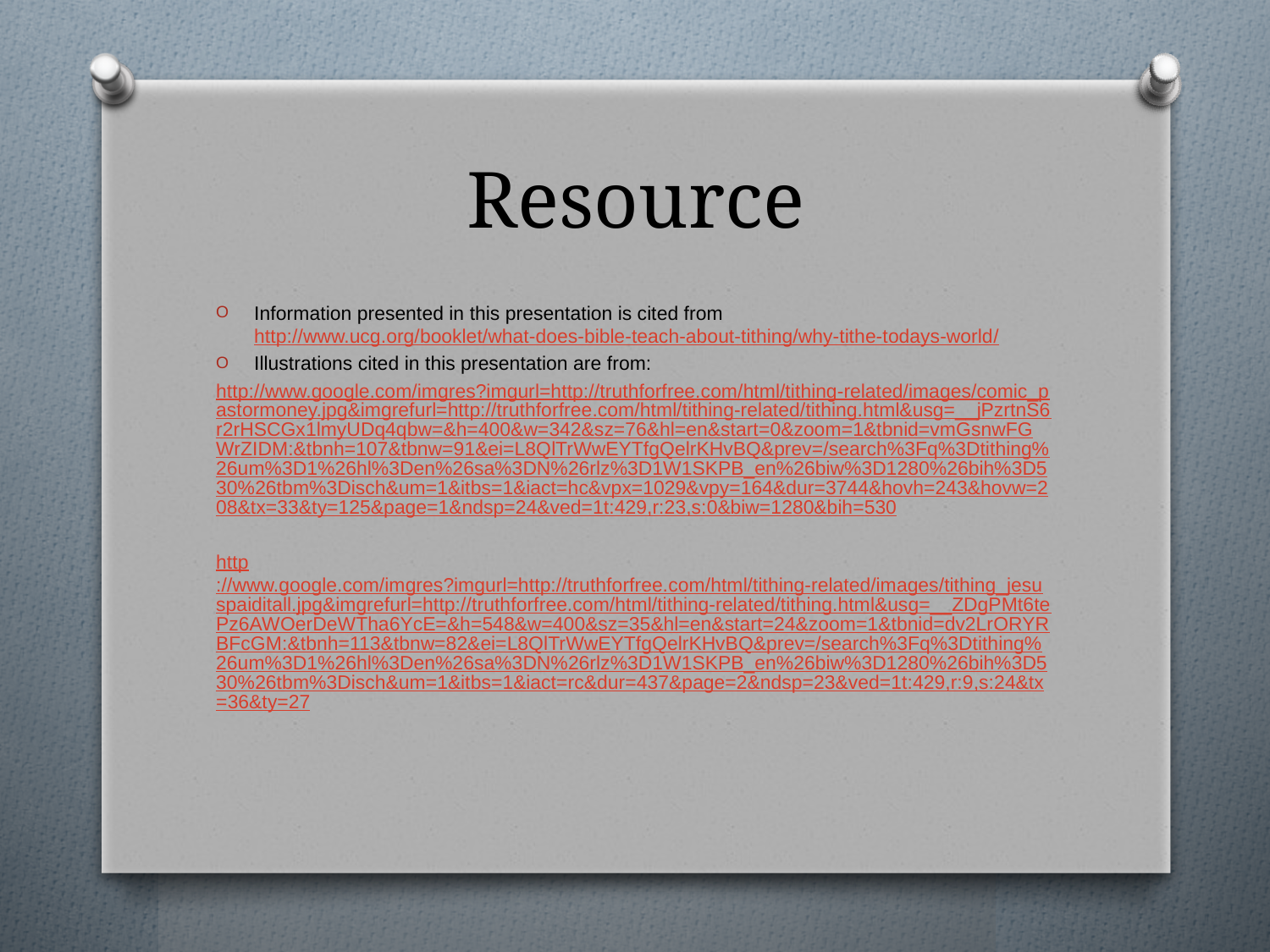

# Resource
Information presented in this presentation is cited from http://www.ucg.org/booklet/what-does-bible-teach-about-tithing/why-tithe-todays-world/
Illustrations cited in this presentation are from:
http://www.google.com/imgres?imgurl=http://truthforfree.com/html/tithing-related/images/comic_pastormoney.jpg&imgrefurl=http://truthforfree.com/html/tithing-related/tithing.html&usg=__jPzrtnS6r2rHSCGx1lmyUDq4qbw=&h=400&w=342&sz=76&hl=en&start=0&zoom=1&tbnid=vmGsnwFGWrZIDM:&tbnh=107&tbnw=91&ei=L8QlTrWwEYTfgQelrKHvBQ&prev=/search%3Fq%3Dtithing%26um%3D1%26hl%3Den%26sa%3DN%26rlz%3D1W1SKPB_en%26biw%3D1280%26bih%3D530%26tbm%3Disch&um=1&itbs=1&iact=hc&vpx=1029&vpy=164&dur=3744&hovh=243&hovw=208&tx=33&ty=125&page=1&ndsp=24&ved=1t:429,r:23,s:0&biw=1280&bih=530

http://www.google.com/imgres?imgurl=http://truthforfree.com/html/tithing-related/images/tithing_jesuspaiditall.jpg&imgrefurl=http://truthforfree.com/html/tithing-related/tithing.html&usg=__ZDgPMt6tePz6AWOerDeWTha6YcE=&h=548&w=400&sz=35&hl=en&start=24&zoom=1&tbnid=dv2LrORYRBFcGM:&tbnh=113&tbnw=82&ei=L8QlTrWwEYTfgQelrKHvBQ&prev=/search%3Fq%3Dtithing%26um%3D1%26hl%3Den%26sa%3DN%26rlz%3D1W1SKPB_en%26biw%3D1280%26bih%3D530%26tbm%3Disch&um=1&itbs=1&iact=rc&dur=437&page=2&ndsp=23&ved=1t:429,r:9,s:24&tx=36&ty=27